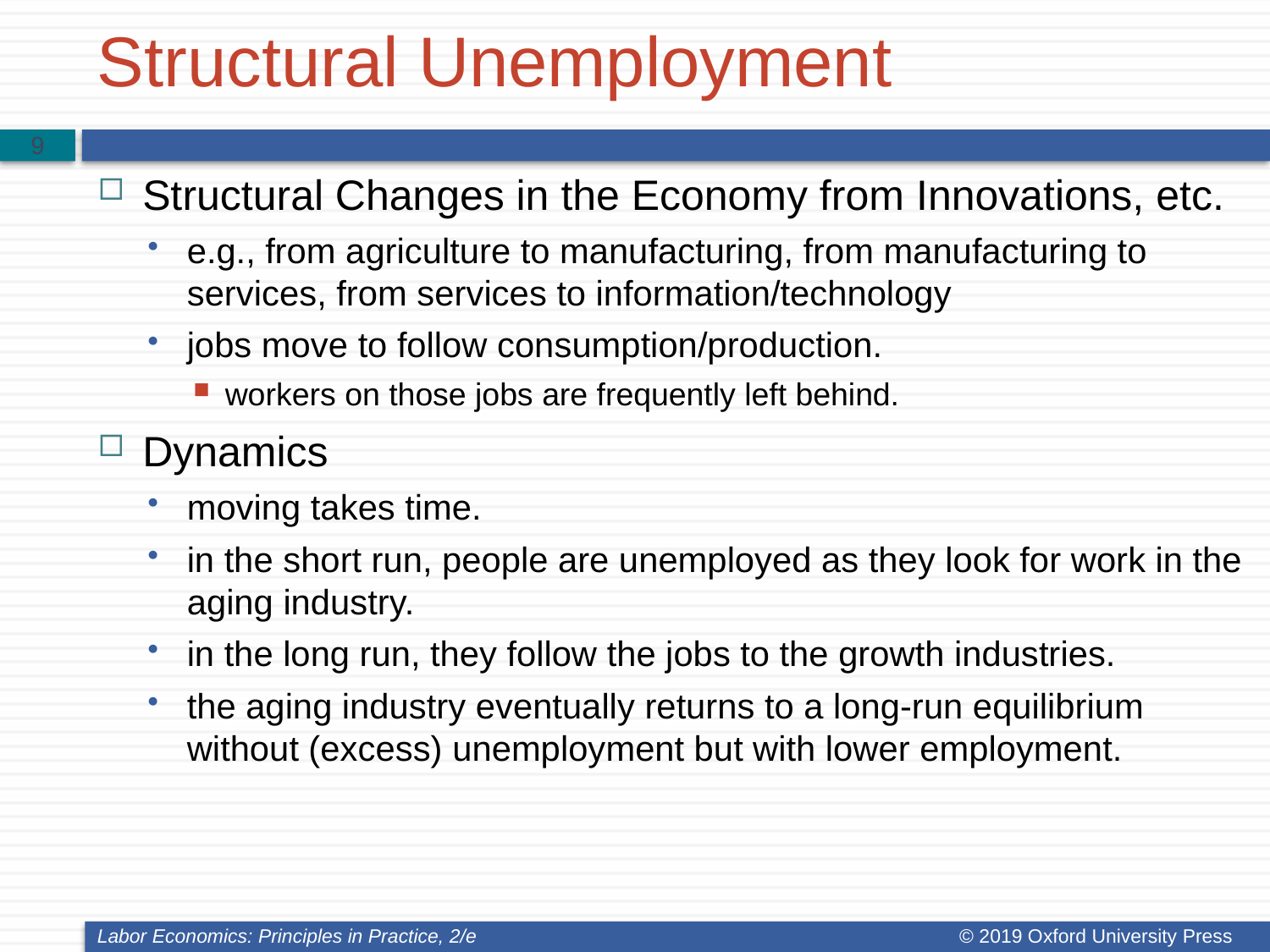

# Structural Unemployment
9
Structural Changes in the Economy from Innovations, etc.
e.g., from agriculture to manufacturing, from manufacturing to services, from services to information/technology
jobs move to follow consumption/production.
workers on those jobs are frequently left behind.
Dynamics
moving takes time.
in the short run, people are unemployed as they look for work in the aging industry.
in the long run, they follow the jobs to the growth industries.
the aging industry eventually returns to a long-run equilibrium without (excess) unemployment but with lower employment.
Labor Economics: Principles in Practice, 2/e
© 2019 Oxford University Press